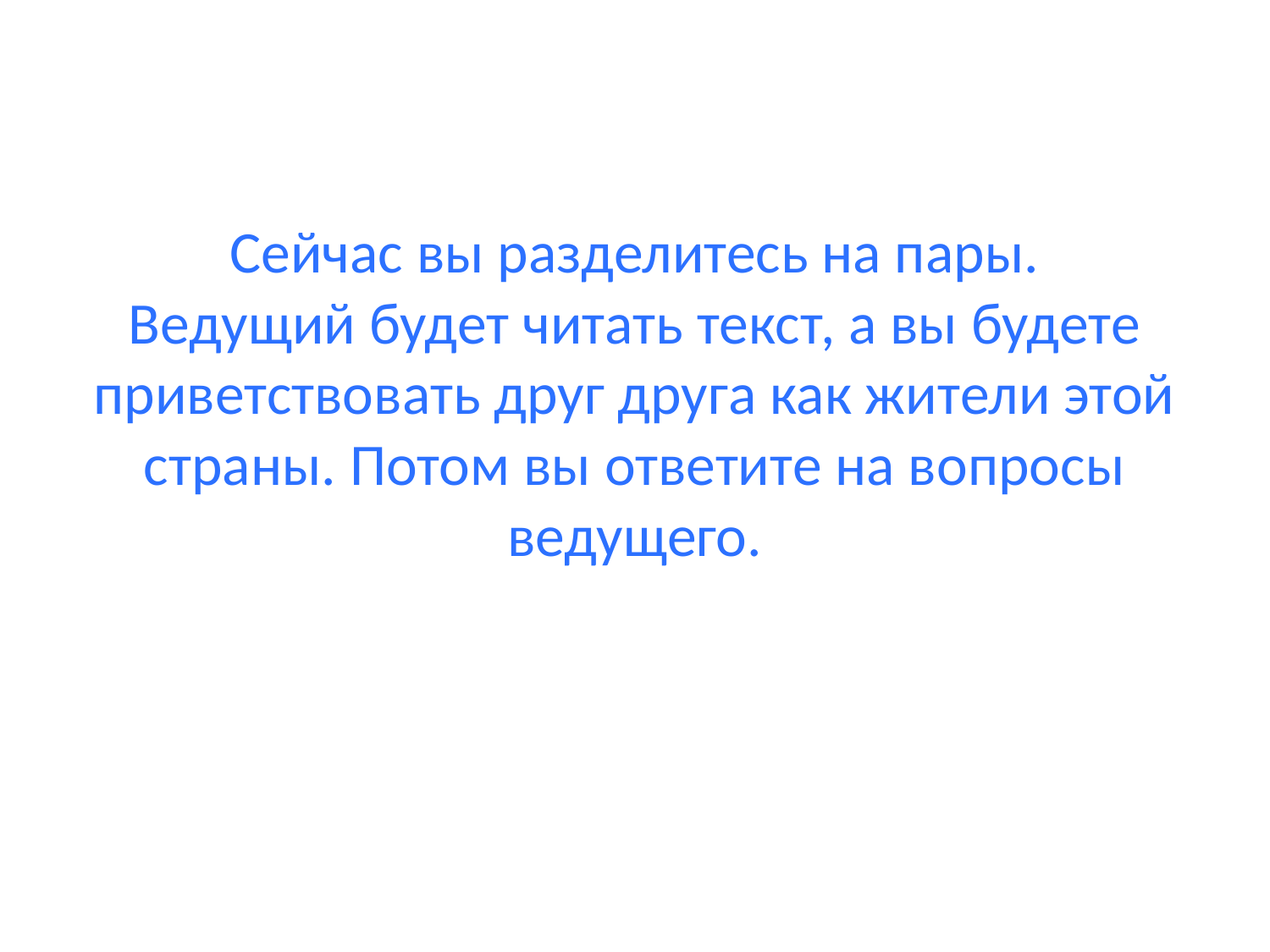

# Сейчас вы разделитесь на пары. Ведущий будет читать текст, а вы будете приветствовать друг друга как жители этой страны. Потом вы ответите на вопросы ведущего.